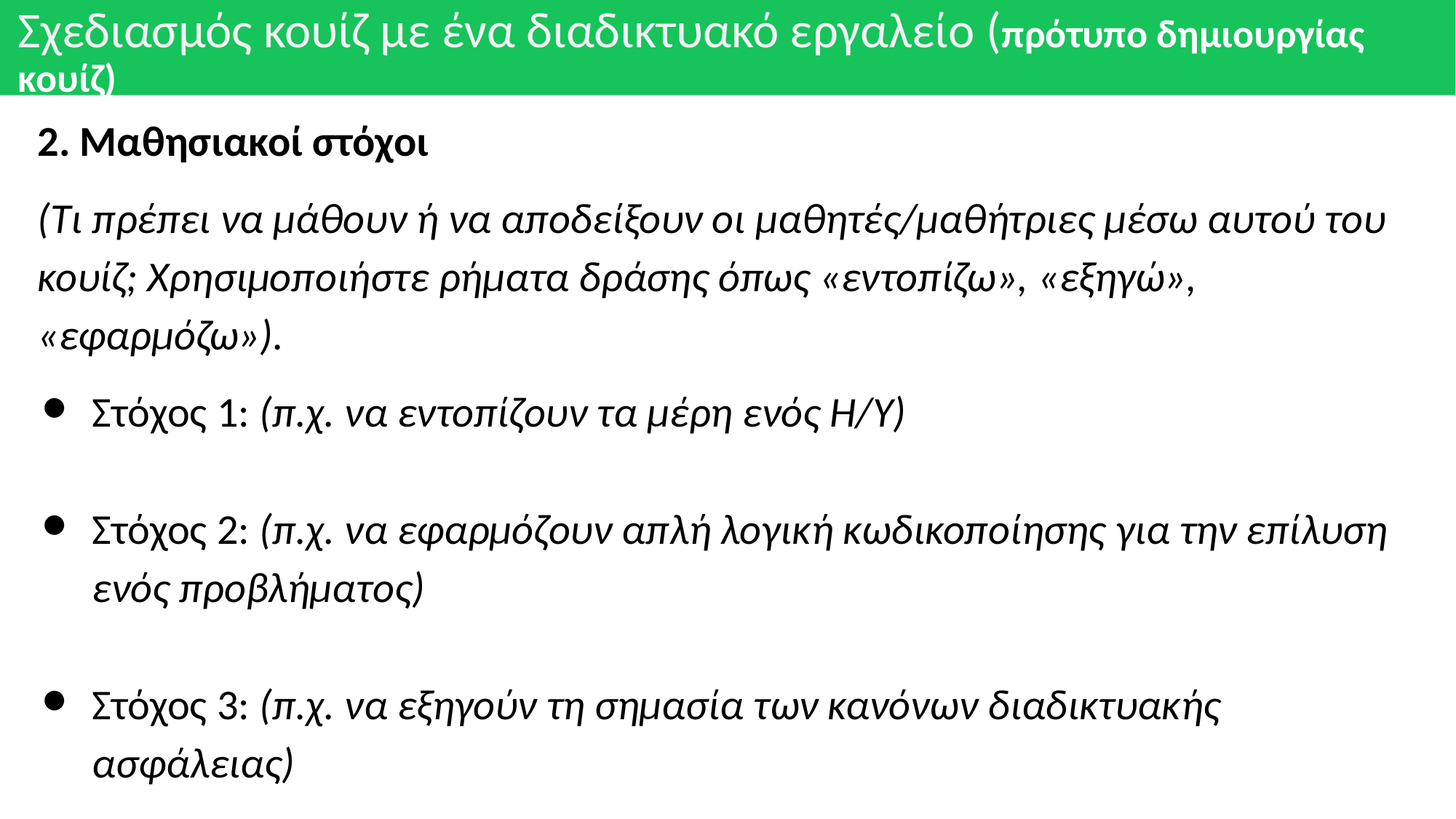

# Σχεδιασμός κουίζ με ένα διαδικτυακό εργαλείο (πρότυπο δημιουργίας κουίζ)
2. Μαθησιακοί στόχοι
(Τι πρέπει να μάθουν ή να αποδείξουν οι μαθητές/μαθήτριες μέσω αυτού του κουίζ; Χρησιμοποιήστε ρήματα δράσης όπως «εντοπίζω», «εξηγώ», «εφαρμόζω»).
Στόχος 1: (π.χ. να εντοπίζουν τα μέρη ενός Η/Υ)
Στόχος 2: (π.χ. να εφαρμόζουν απλή λογική κωδικοποίησης για την επίλυση ενός προβλήματος)
Στόχος 3: (π.χ. να εξηγούν τη σημασία των κανόνων διαδικτυακής ασφάλειας)